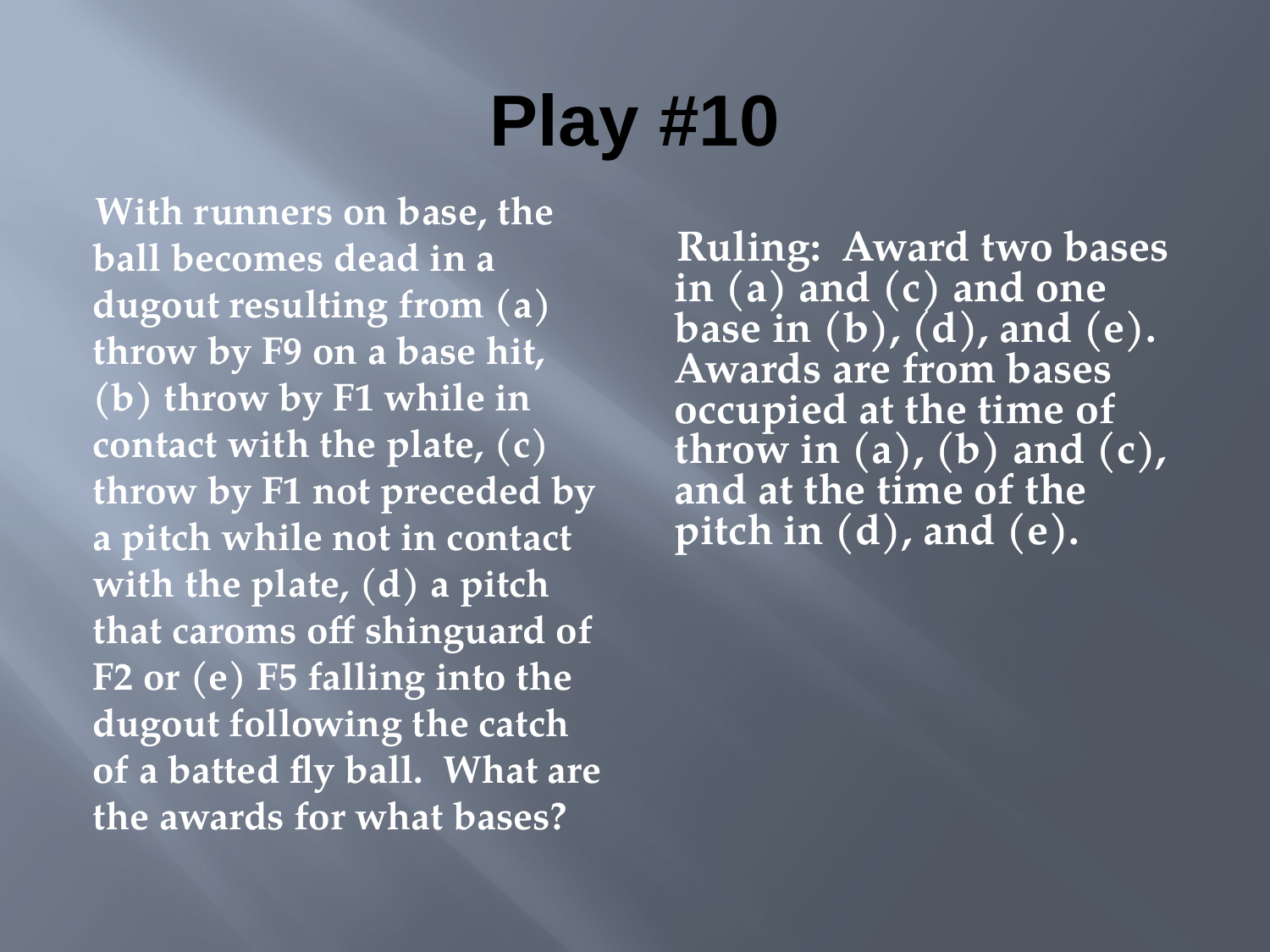

# Play #10
With runners on base, the ball becomes dead in a dugout resulting from (a) throw by F9 on a base hit, (b) throw by F1 while in contact with the plate, (c) throw by F1 not preceded by a pitch while not in contact with the plate, (d) a pitch that caroms off shinguard of F2 or (e) F5 falling into the dugout following the catch of a batted fly ball.  What are the awards for what bases?
Ruling:  Award two bases in (a) and (c) and one base in (b), (d), and (e).  Awards are from bases occupied at the time of throw in (a), (b) and (c), and at the time of the pitch in (d), and (e).